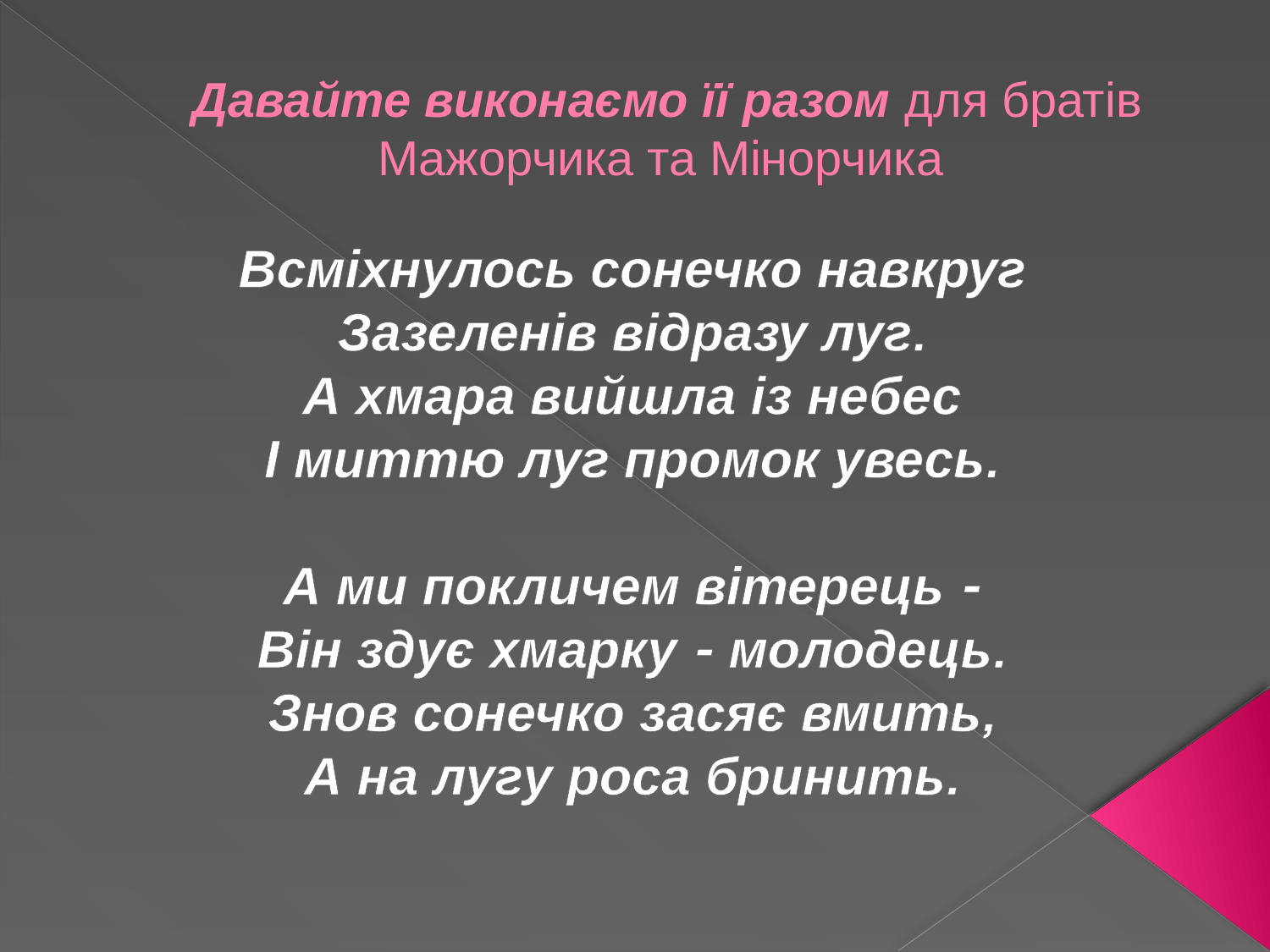

# Давайте виконаємо її разом для братів Мажорчика та Мінорчика
Всміхнулось сонечко навкруг
Зазеленів відразу луг.
А хмара вийшла із небес
І миттю луг промок увесь.

А ми покличем вітерець -
Він здує хмарку - молодець.
Знов сонечко засяє вмить,
А на лугу роса бринить.